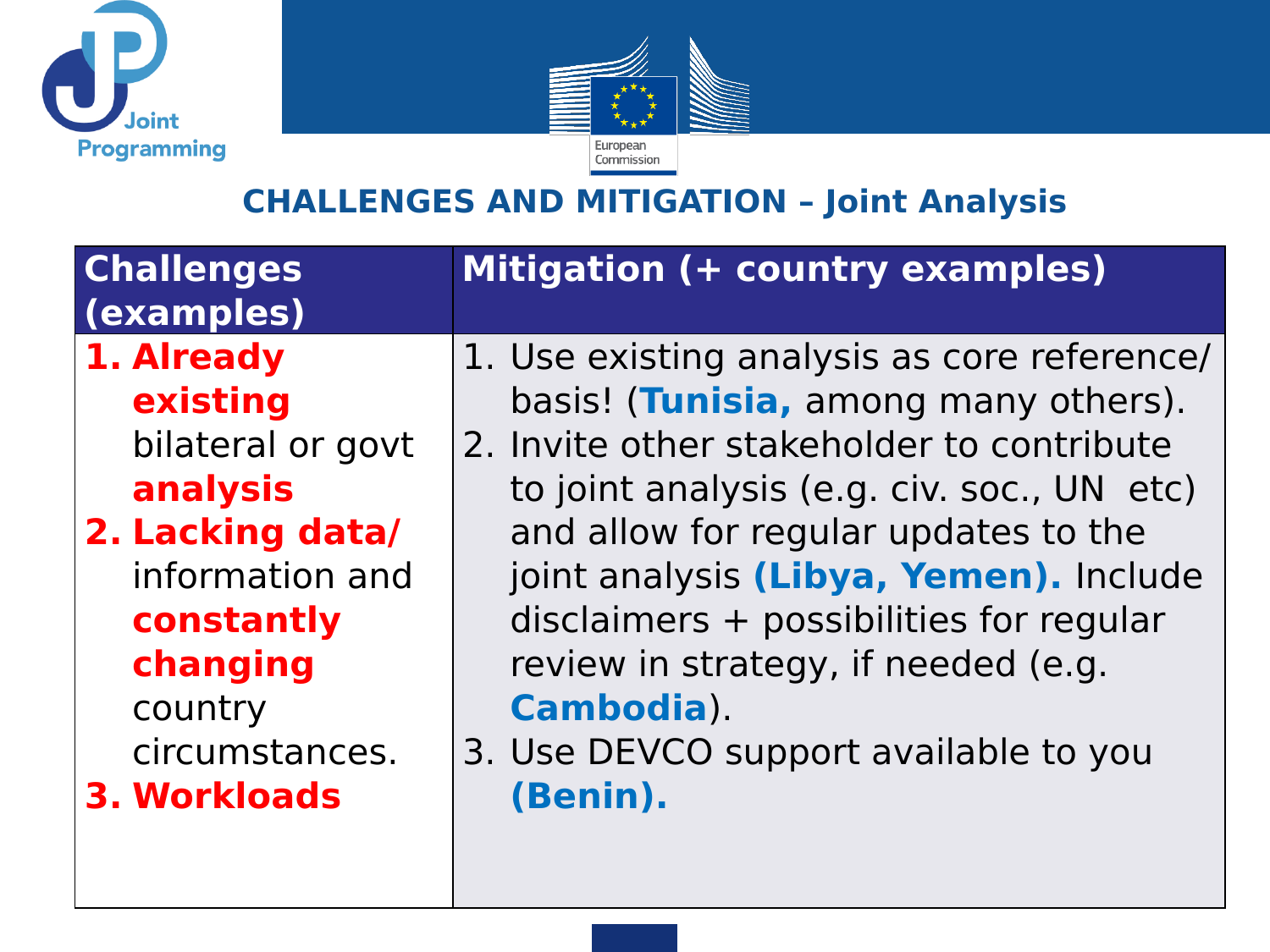

CHALLENGES AND MITIGATION – Joint Analysis
| Challenges (examples) | Mitigation (+ country examples) |
| --- | --- |
| Already existing bilateral or govt analysis Lacking data/ information and constantly changing country circumstances. Workloads | Use existing analysis as core reference/ basis! (Tunisia, among many others). Invite other stakeholder to contribute to joint analysis (e.g. civ. soc., UN etc) and allow for regular updates to the joint analysis (Libya, Yemen). Include disclaimers + possibilities for regular review in strategy, if needed (e.g. Cambodia). Use DEVCO support available to you (Benin). |